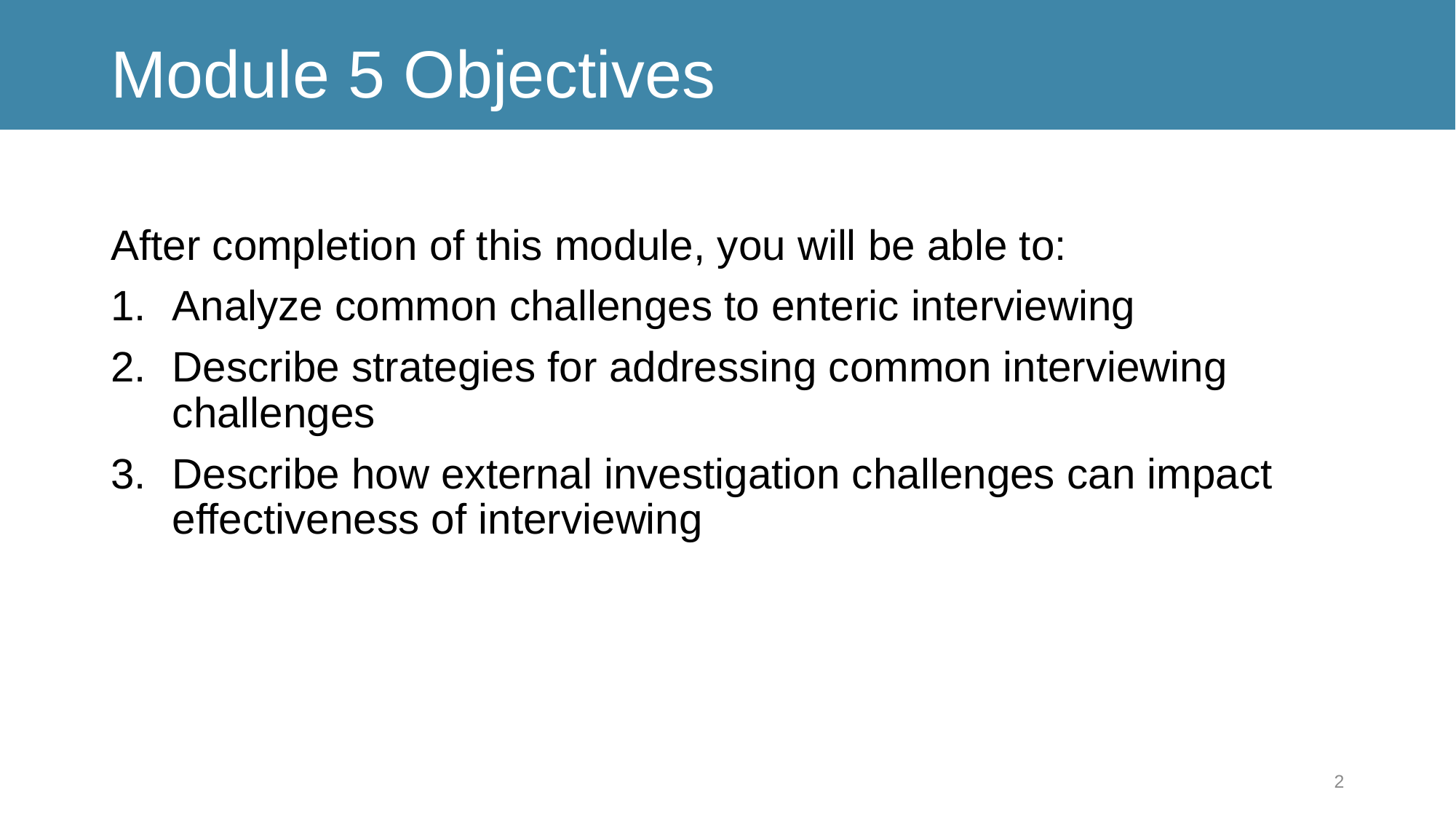

# Module 5 Objectives
After completion of this module, you will be able to:
Analyze common challenges to enteric interviewing
Describe strategies for addressing common interviewing challenges
Describe how external investigation challenges can impact effectiveness of interviewing

2